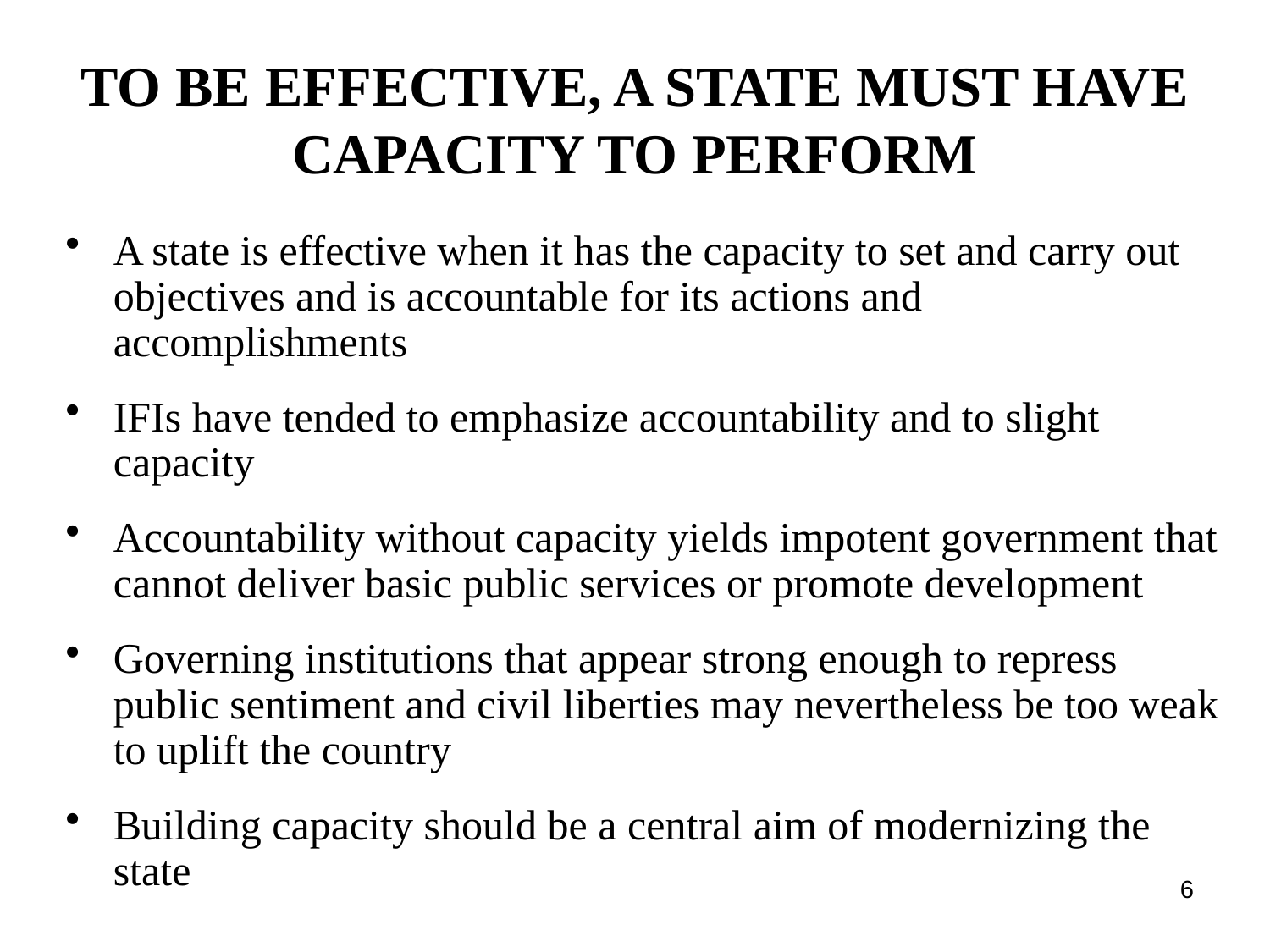

# TO BE EFFECTIVE, A STATE MUST HAVE CAPACITY TO PERFORM
A state is effective when it has the capacity to set and carry out objectives and is accountable for its actions and accomplishments
IFIs have tended to emphasize accountability and to slight capacity
Accountability without capacity yields impotent government that cannot deliver basic public services or promote development
Governing institutions that appear strong enough to repress public sentiment and civil liberties may nevertheless be too weak to uplift the country
Building capacity should be a central aim of modernizing the state
6